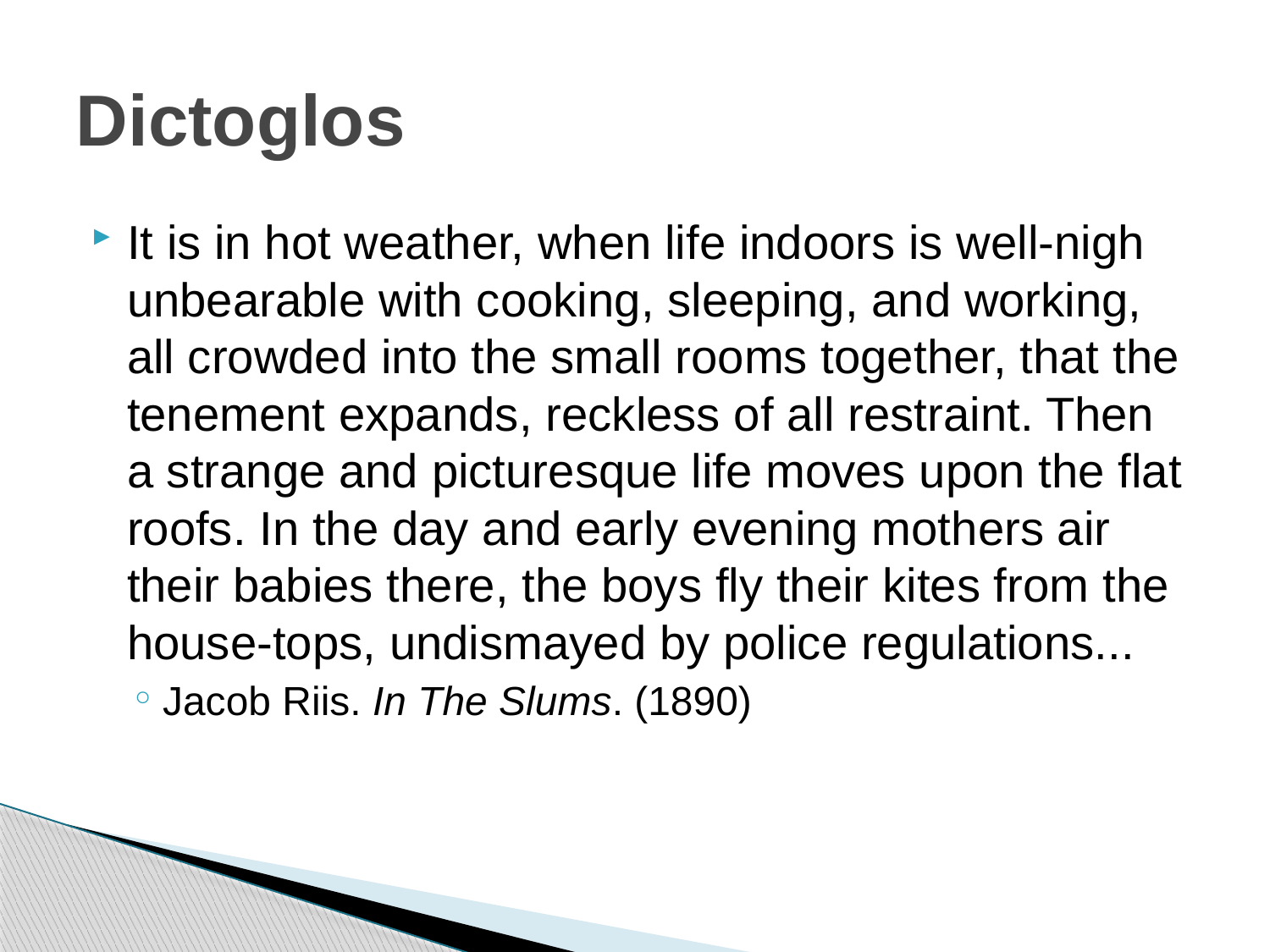

# Dictoglos
It is in hot weather, when life indoors is well-nigh unbearable with cooking, sleeping, and working, all crowded into the small rooms together, that the tenement expands, reckless of all restraint. Then a strange and picturesque life moves upon the flat roofs. In the day and early evening mothers air their babies there, the boys fly their kites from the house-tops, undismayed by police regulations...
Jacob Riis. In The Slums. (1890)